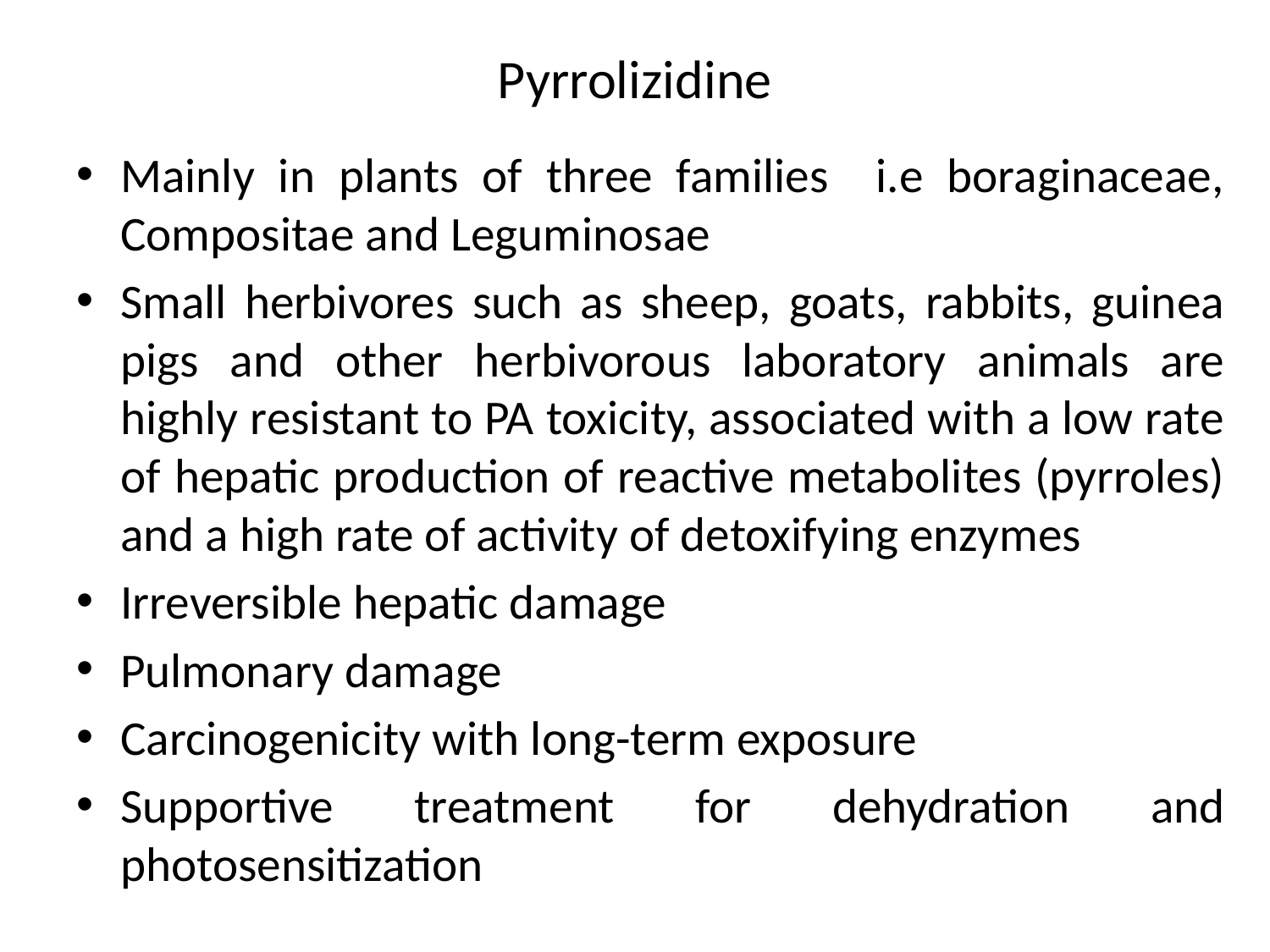

# Pyrrolizidine
Mainly in plants of three families  i.e boraginaceae, Compositae and Leguminosae
Small herbivores such as sheep, goats, rabbits, guinea pigs and other herbivorous laboratory animals are highly resistant to PA toxicity, associated with a low rate of hepatic production of reactive metabolites (pyrroles) and a high rate of activity of detoxifying enzymes
Irreversible hepatic damage
Pulmonary damage
Carcinogenicity with long-term exposure
Supportive treatment for dehydration and photosensitization